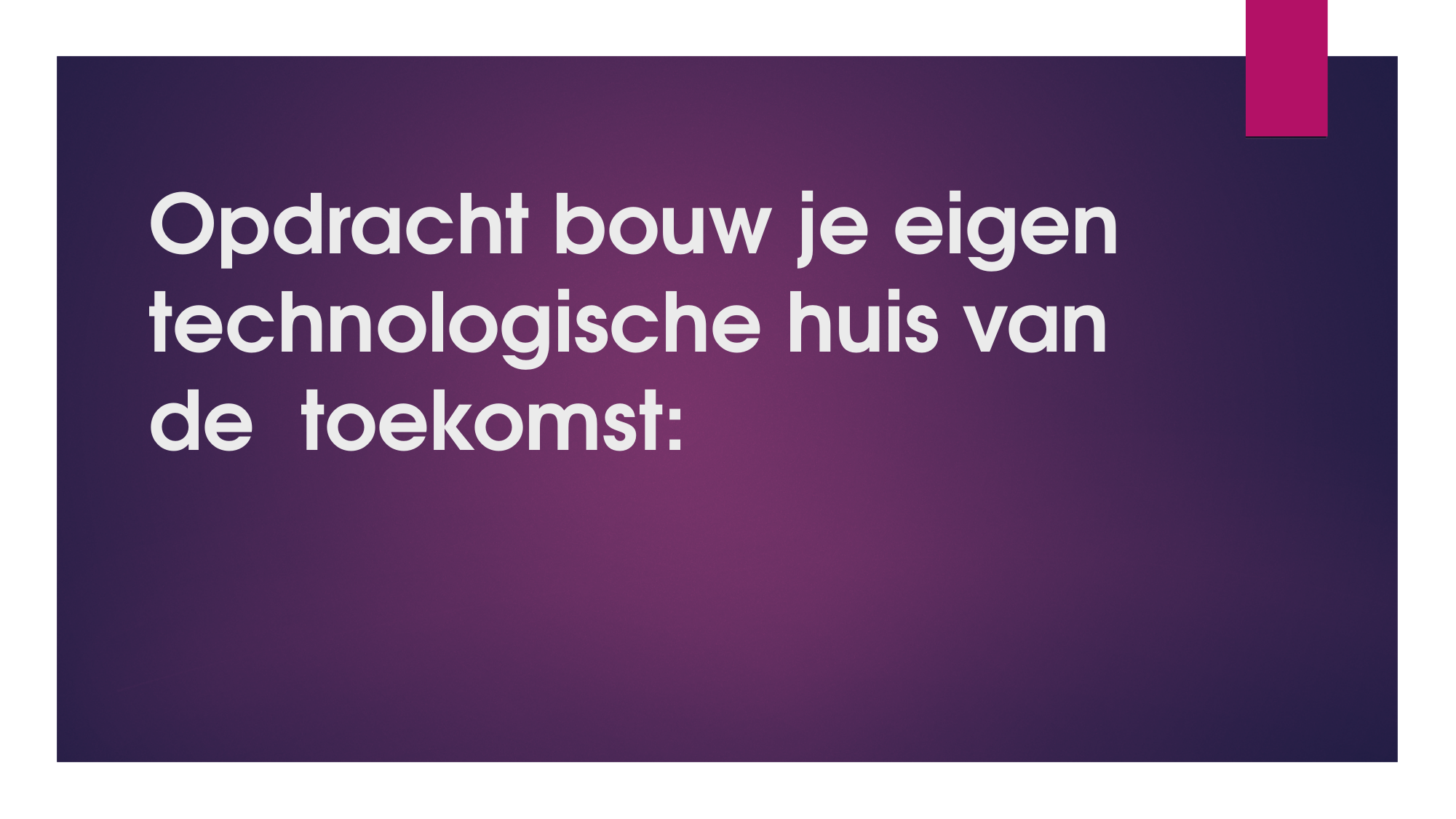

# Opdracht bouw je eigen technologische huis van de  toekomst: